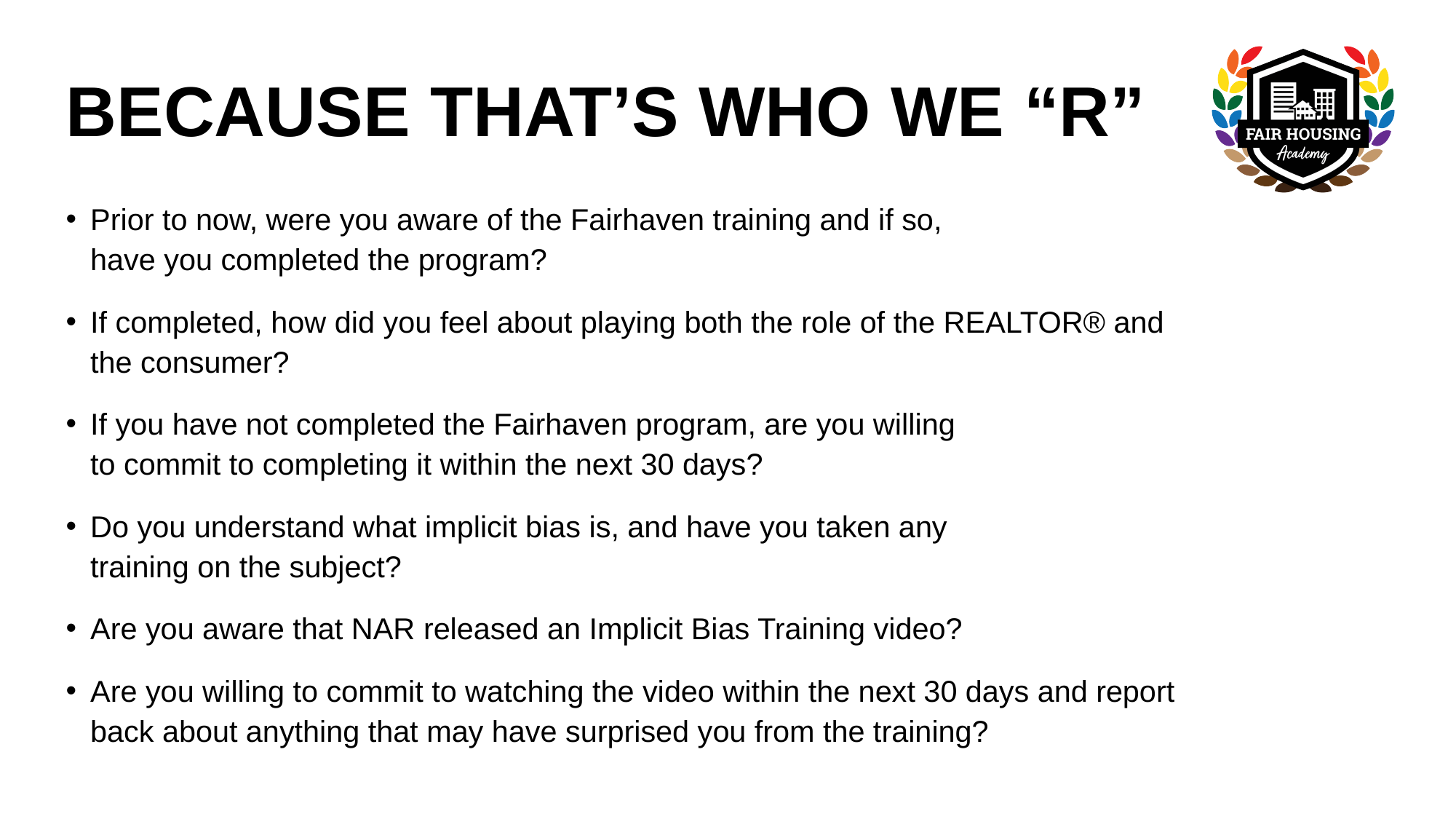

# BECAUSE THAT’S WHO WE “R”
Prior to now, were you aware of the Fairhaven training and if so,
have you completed the program?
If completed, how did you feel about playing both the role of the REALTOR® and the consumer?
If you have not completed the Fairhaven program, are you willing
to commit to completing it within the next 30 days?
Do you understand what implicit bias is, and have you taken any
training on the subject?
Are you aware that NAR released an Implicit Bias Training video?
Are you willing to commit to watching the video within the next 30 days and report back about anything that may have surprised you from the training?